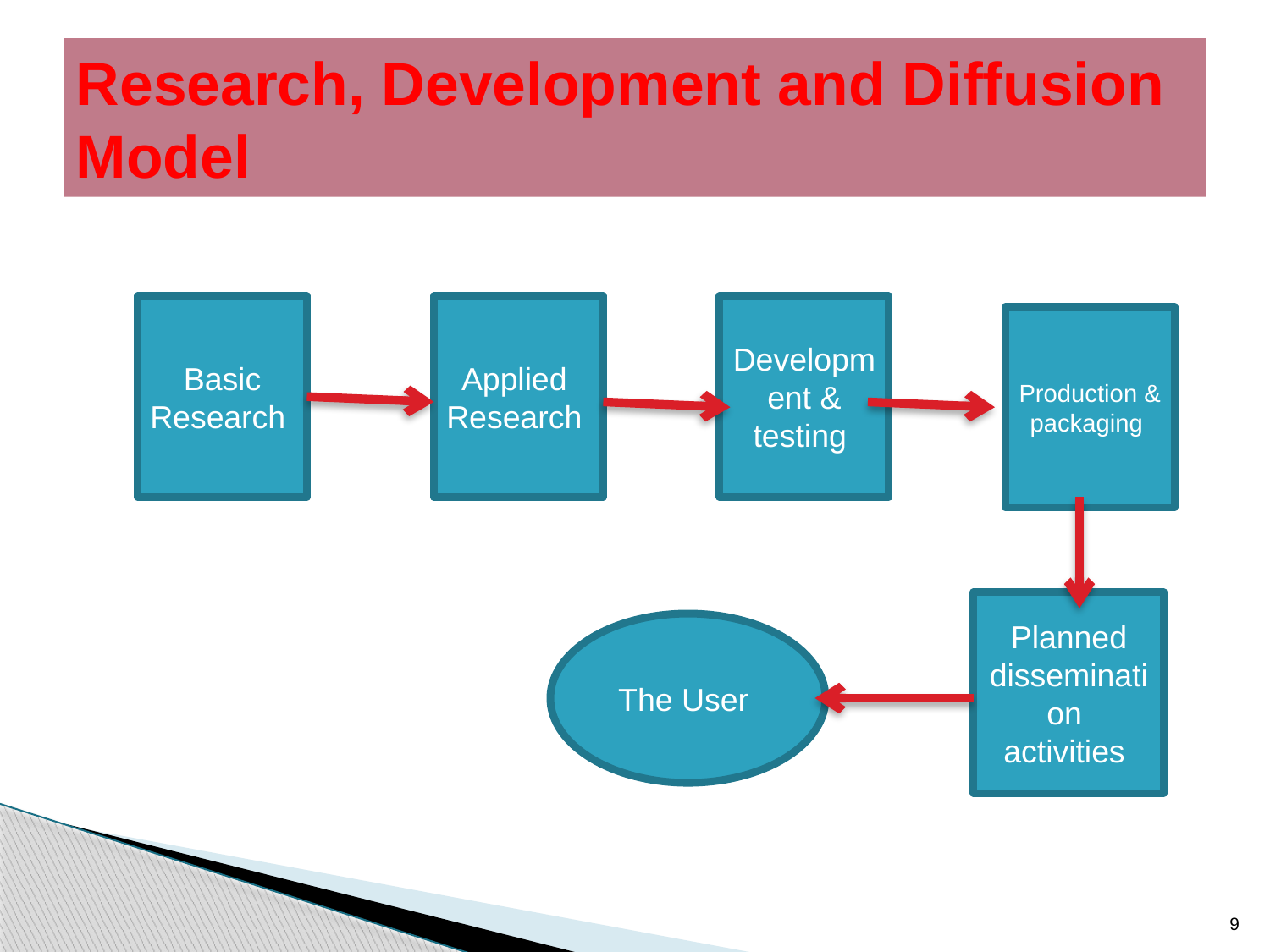

# Research, Development and Diffusion Model

Basic Research
Applied  Research
Development & testing
Production & packaging
Planned dissemination  activities
The User
9